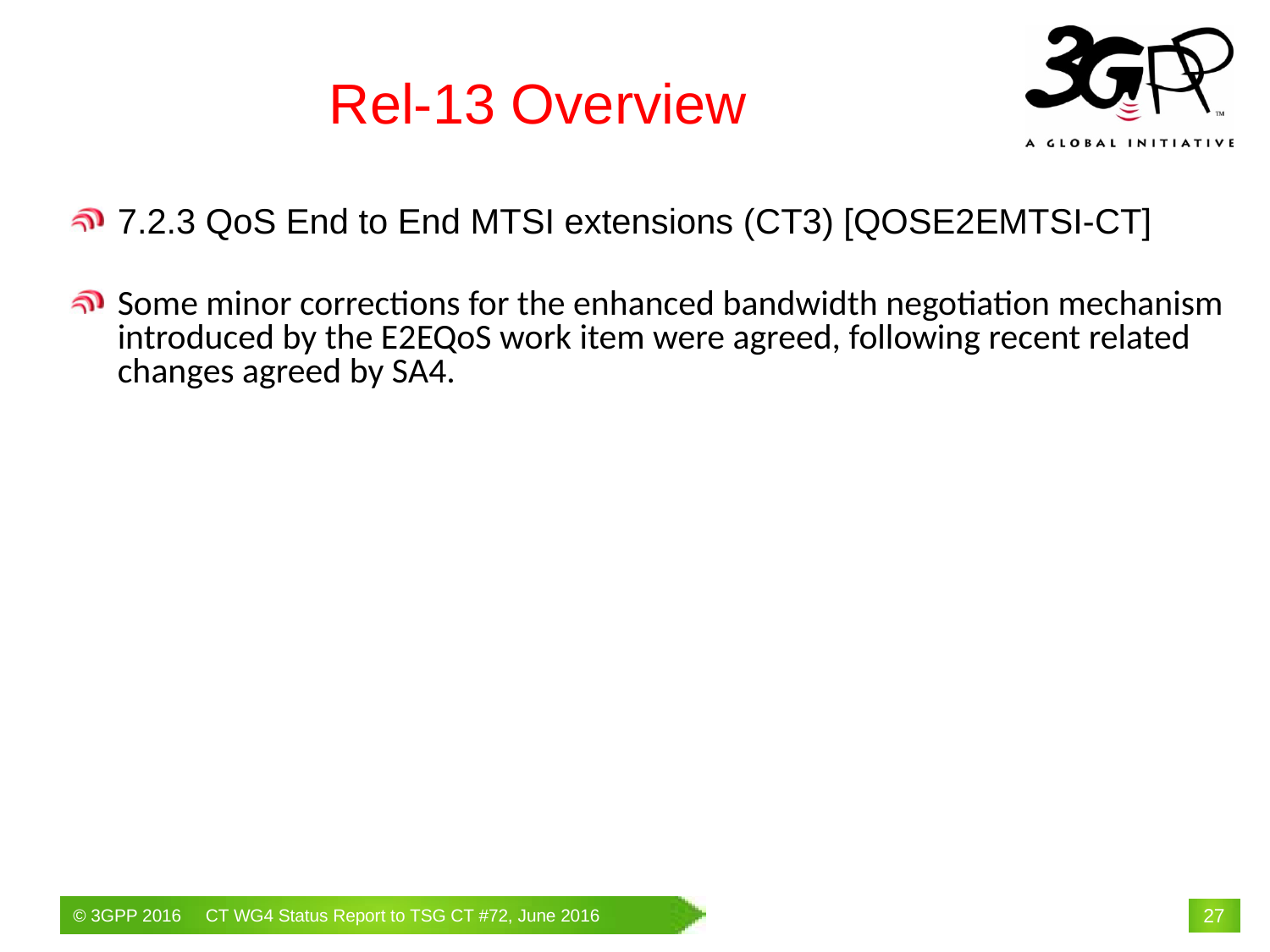

# Rel-13 Overview
7.2.3 QoS End to End MTSI extensions (CT3) [QOSE2EMTSI-CT]

Some minor corrections for the enhanced bandwidth negotiation mechanism introduced by the E2EQoS work item were agreed, following recent related changes agreed by SA4.